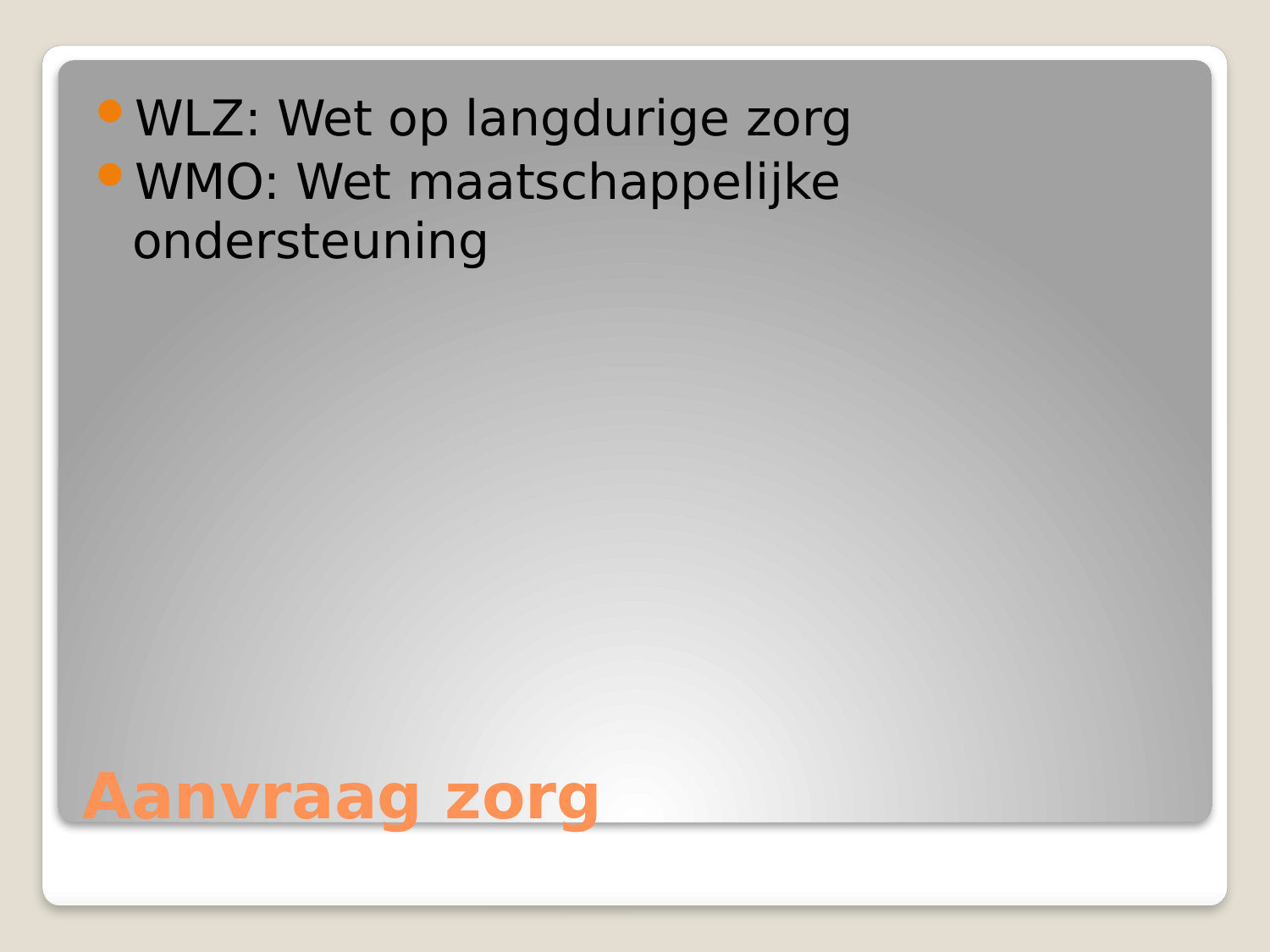

WLZ: Wet op langdurige zorg
WMO: Wet maatschappelijke ondersteuning
# Aanvraag zorg